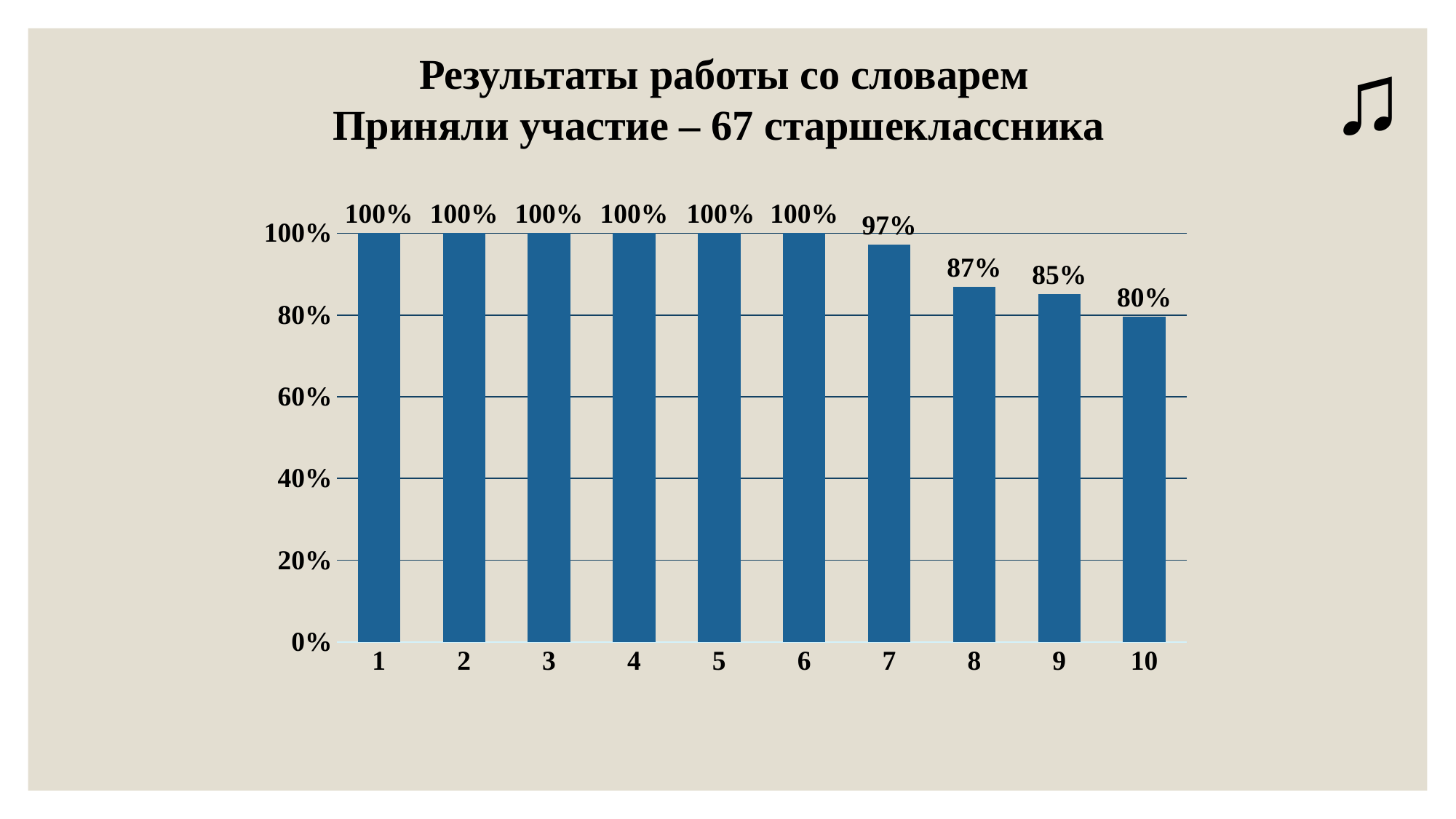

♫
Результаты работы со словарем
Приняли участие – 67 старшеклассника

### Chart

| Category |  |
|---|---|